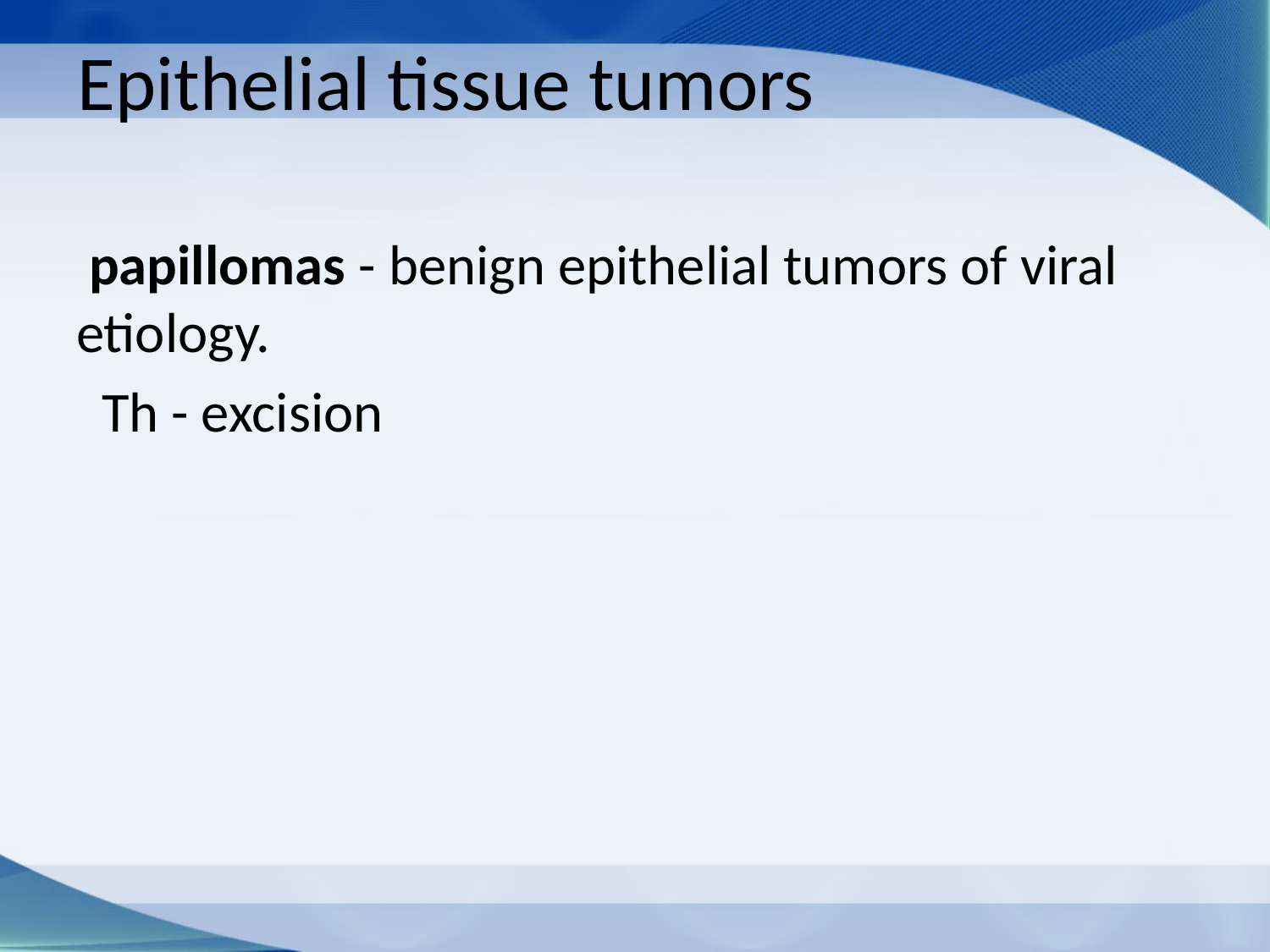

# Epithelial tissue tumors
 papillomas - benign epithelial tumors of viral etiology.
  Th - excision